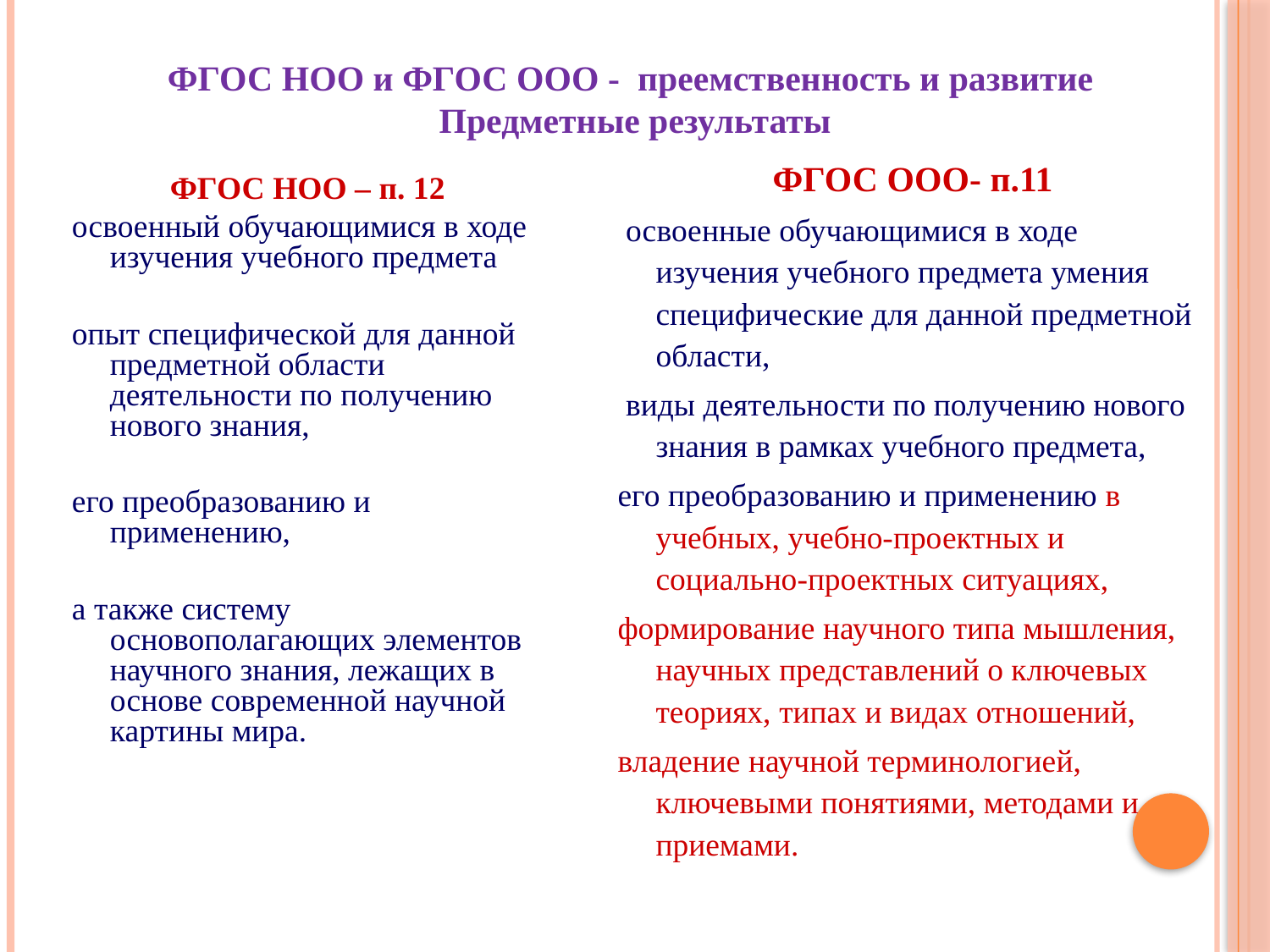

ФГОС НОО и ФГОС ООО -  преемственность и развитие
Предметные результаты
ФГОС ООО- п.11
 освоенные обучающимися в ходе изучения учебного предмета умения специфические для данной предметной области,
 виды деятельности по получению нового знания в рамках учебного предмета,
его преобразованию и применению в учебных, учебно-проектных и социально-проектных ситуациях,
формирование научного типа мышления, научных представлений о ключевых теориях, типах и видах отношений,
владение научной терминологией, ключевыми понятиями, методами и приемами.

ФГОС НОО – п. 12
освоенный обучающимися в ходе изучения учебного предмета

опыт специфической для данной предметной области  деятельности по получению нового знания,

его преобразованию и    применению,

а также систему основополагающих элементов научного знания, лежащих в основе современной научной картины мира.